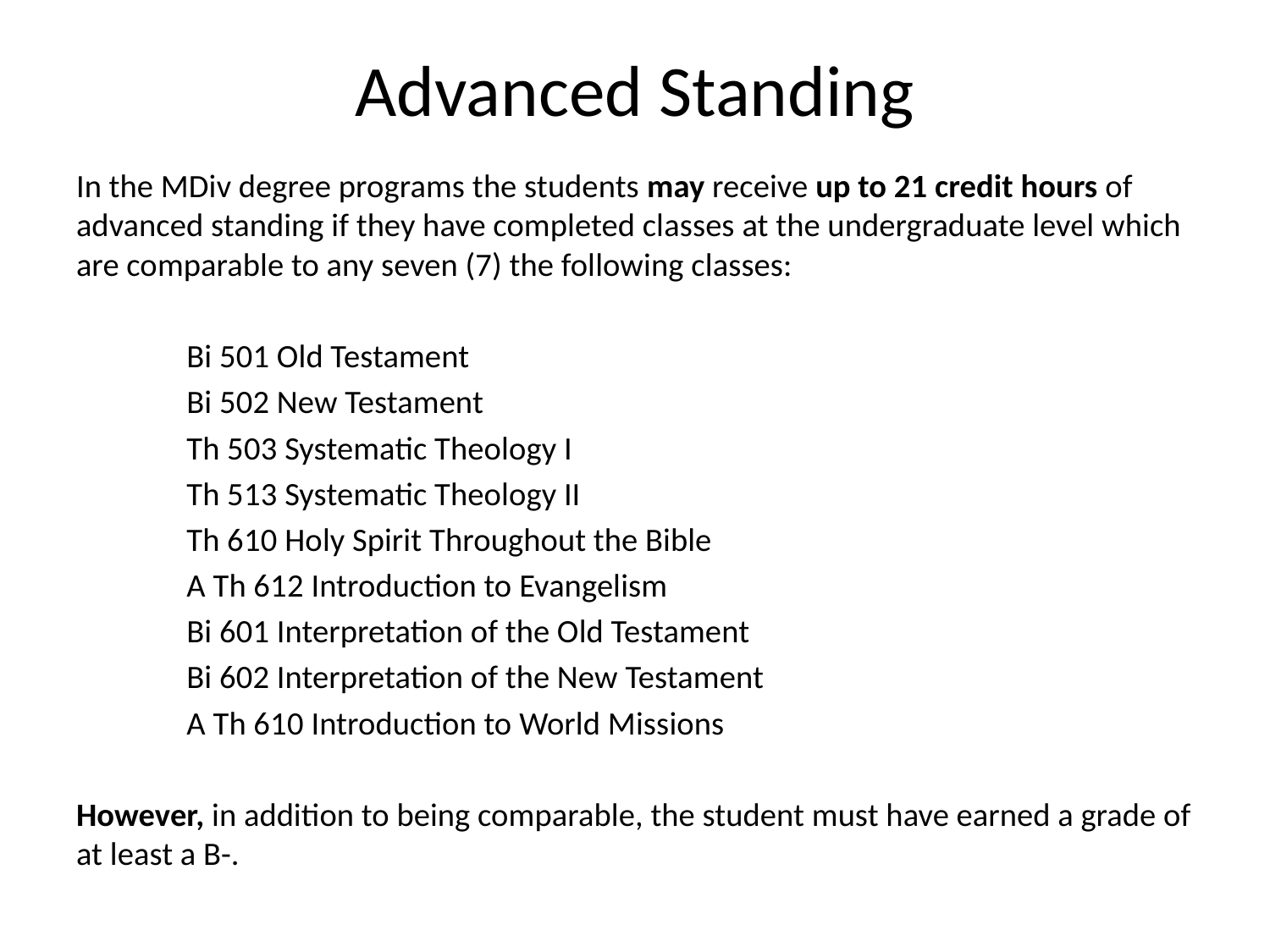

# Advanced Standing
In the MDiv degree programs the students may receive up to 21 credit hours of advanced standing if they have completed classes at the undergraduate level which are comparable to any seven (7) the following classes:

Bi 501 Old Testament
Bi 502 New Testament
Th 503 Systematic Theology I
Th 513 Systematic Theology II
Th 610 Holy Spirit Throughout the Bible
A Th 612 Introduction to Evangelism
Bi 601 Interpretation of the Old Testament
Bi 602 Interpretation of the New Testament
A Th 610 Introduction to World Missions

However, in addition to being comparable, the student must have earned a grade of at least a B-.